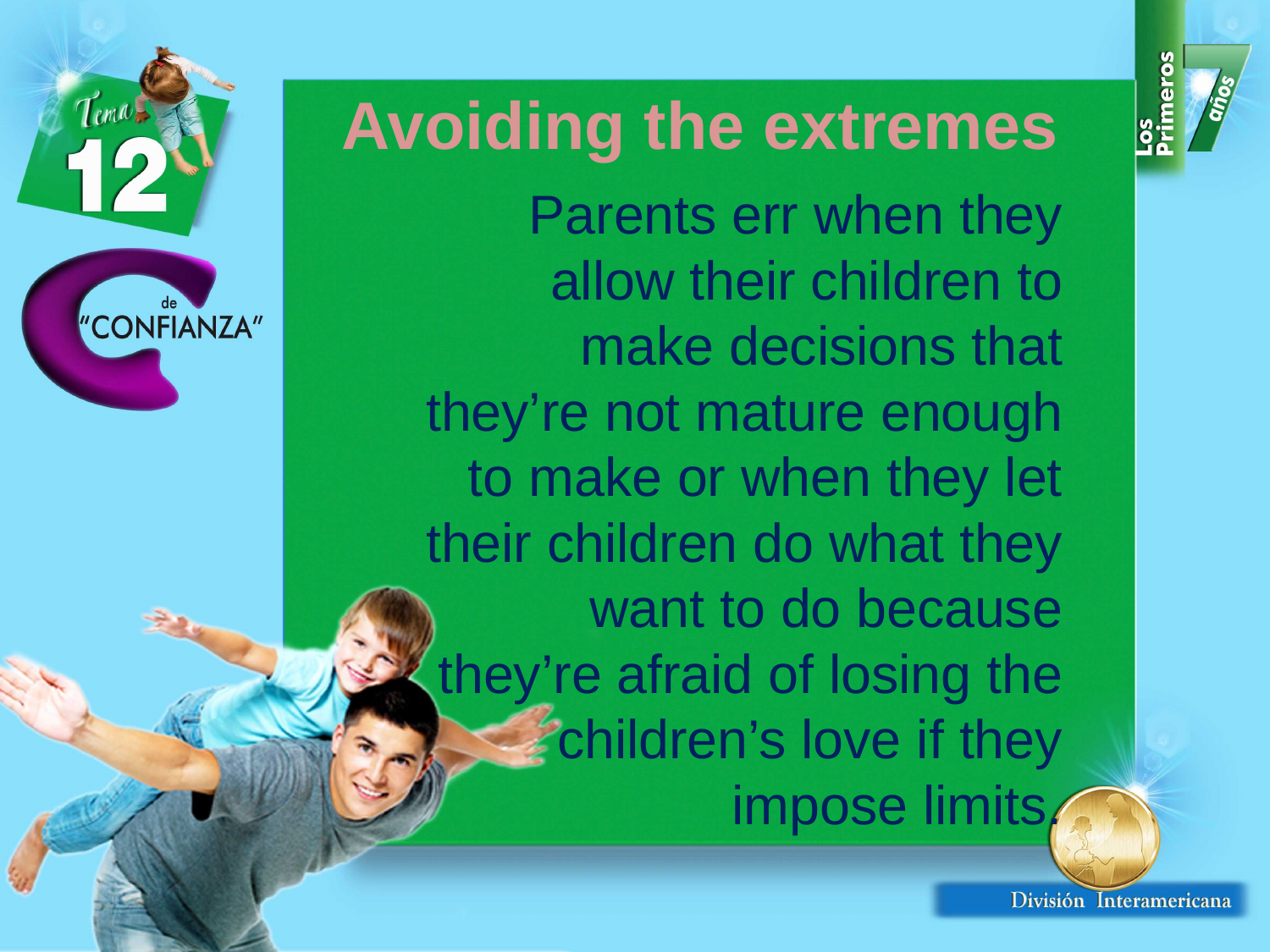

Avoiding the extremes

Parents err when they allow their children to make decisions that they’re not mature enough to make or when they let their children do what they want to do because they’re afraid of losing the children’s love if they impose limits.